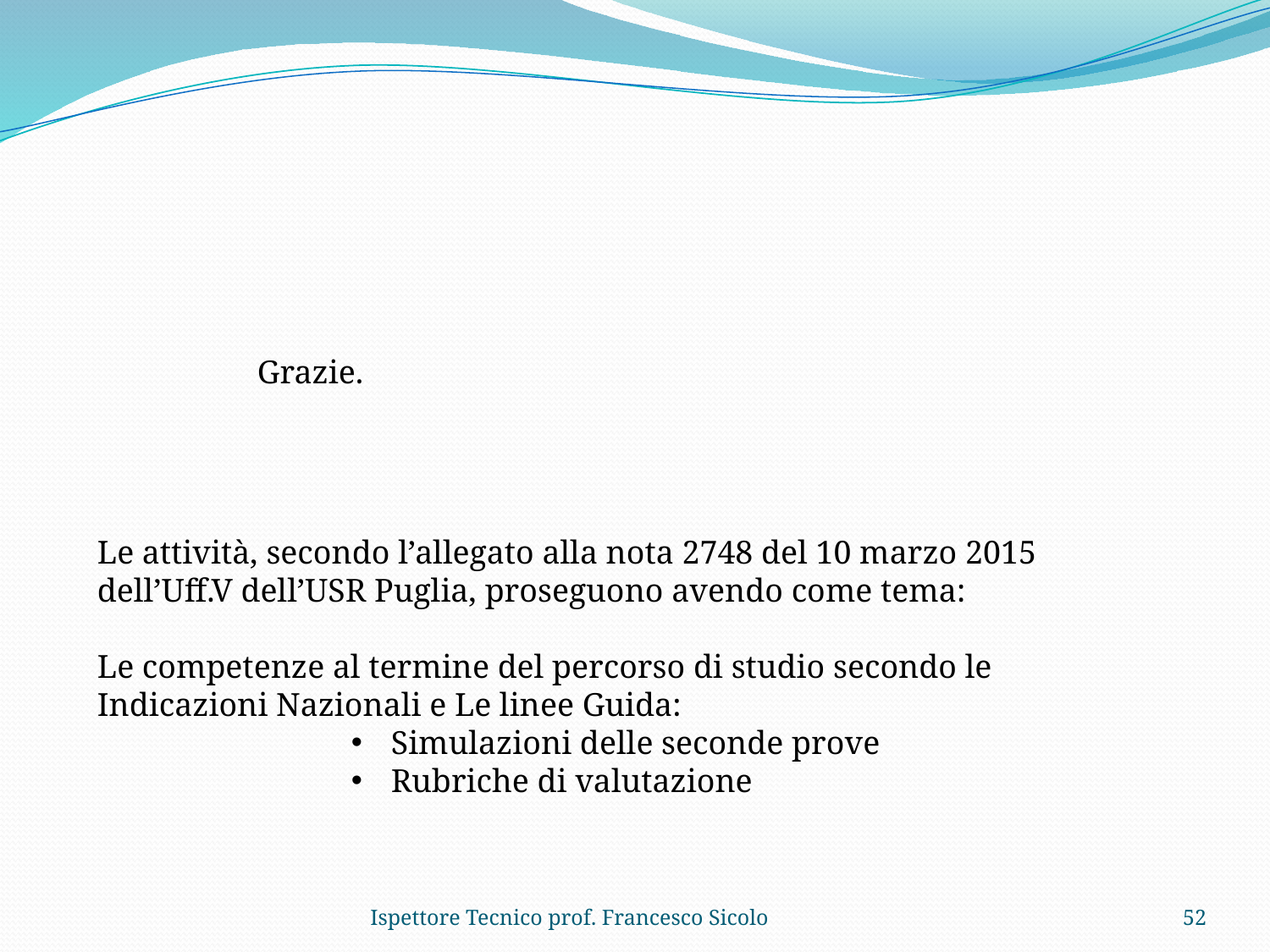

Grazie.
Le attività, secondo l’allegato alla nota 2748 del 10 marzo 2015 dell’Uff.V dell’USR Puglia, proseguono avendo come tema:

Le competenze al termine del percorso di studio secondo le Indicazioni Nazionali e Le linee Guida:
Simulazioni delle seconde prove
Rubriche di valutazione
Ispettore Tecnico prof. Francesco Sicolo
52